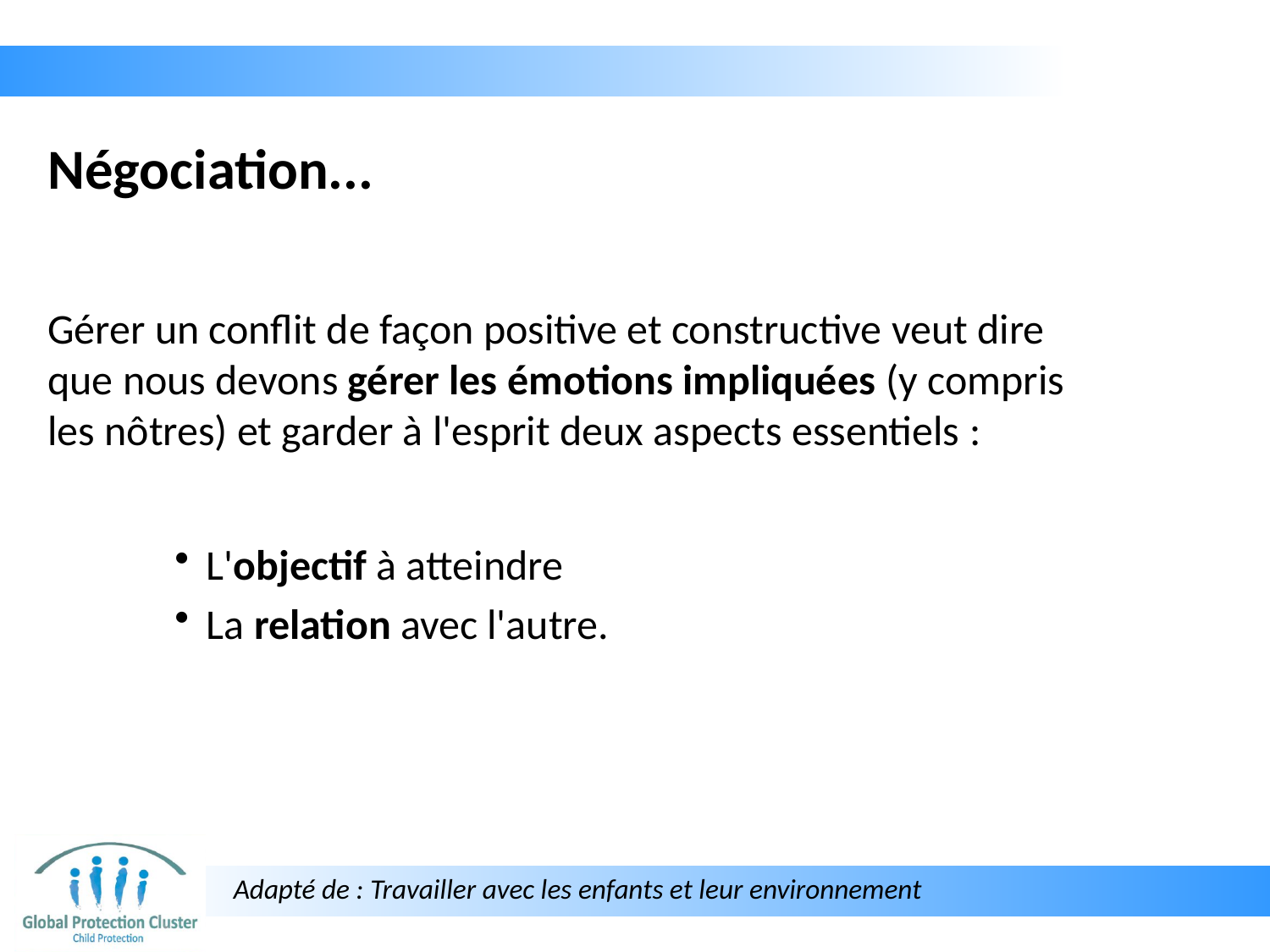

# Négociation...

Gérer un conflit de façon positive et constructive veut dire que nous devons gérer les émotions impliquées (y compris les nôtres) et garder à l'esprit deux aspects essentiels :

L'objectif à atteindre
La relation avec l'autre.

 Adapté de : Travailler avec les enfants et leur environnement